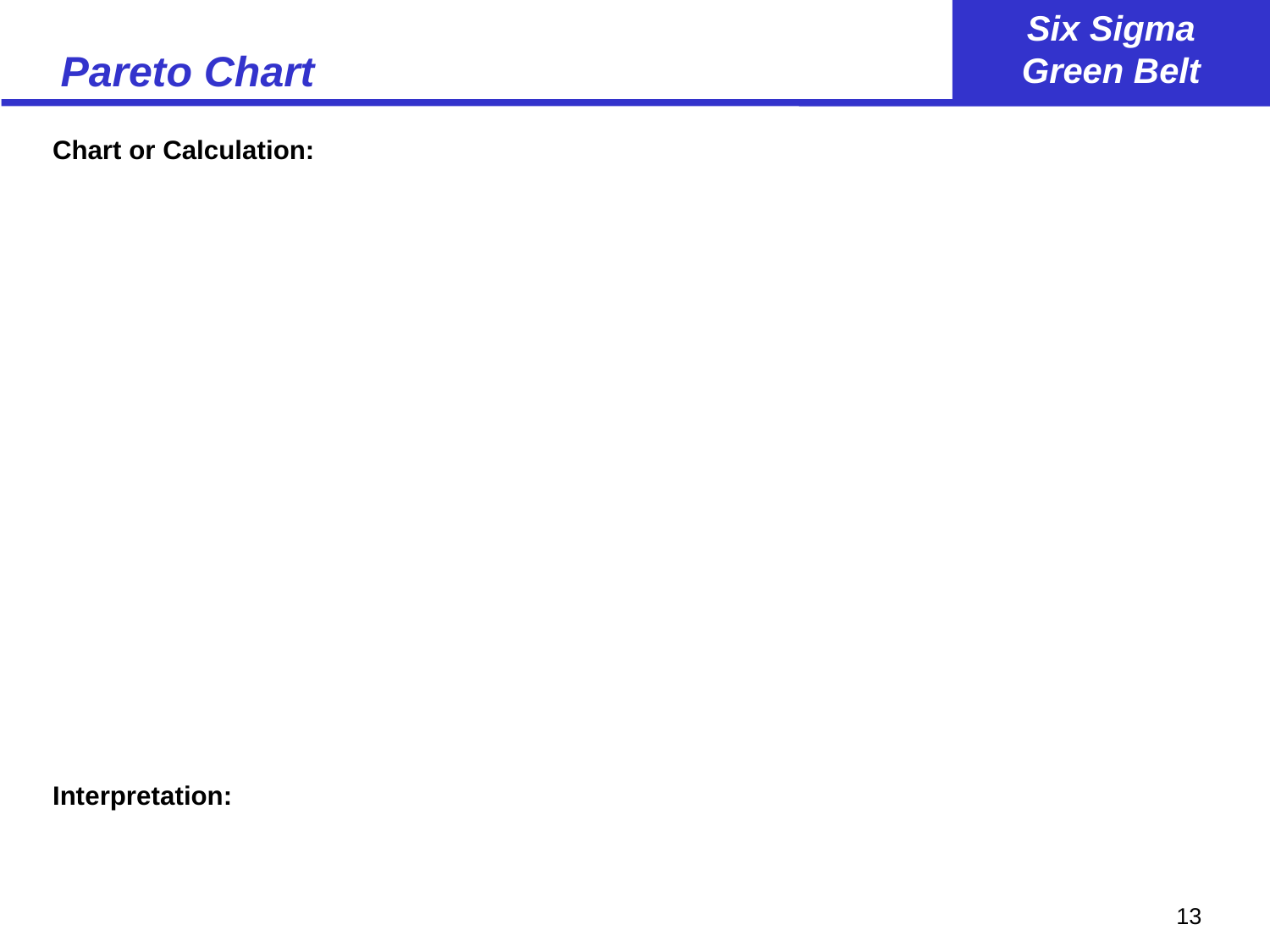

# Pareto Chart
Chart or Calculation:
Interpretation: